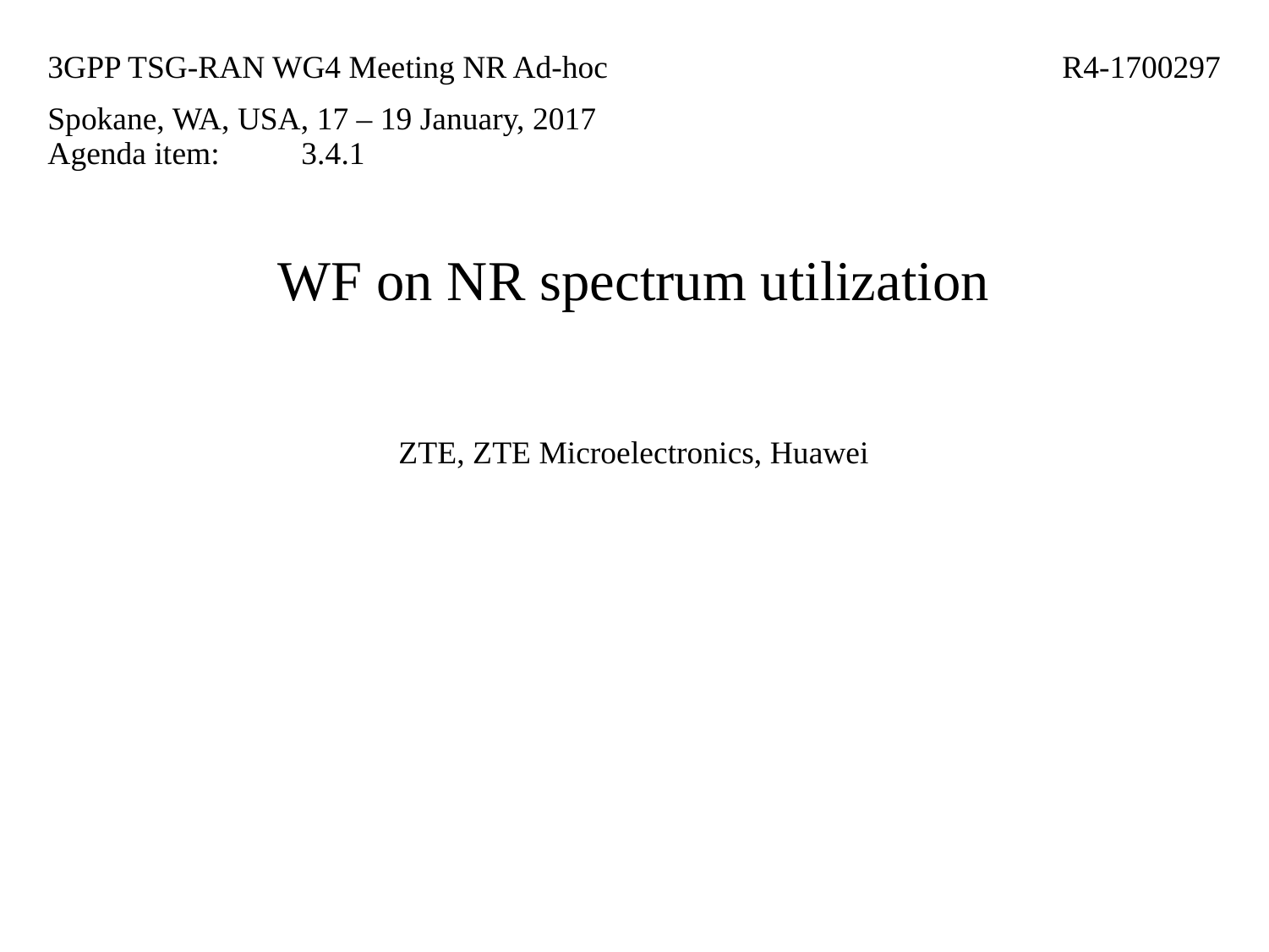

| 3GPP TSG-RAN WG4 Meeting NR Ad-hoc | R4-1700297 |
| --- | --- |
| Spokane, WA, USA, 17 – 19 January, 2017 Agenda item: 3.4.1 |  |
# WF on NR spectrum utilization
ZTE, ZTE Microelectronics, Huawei